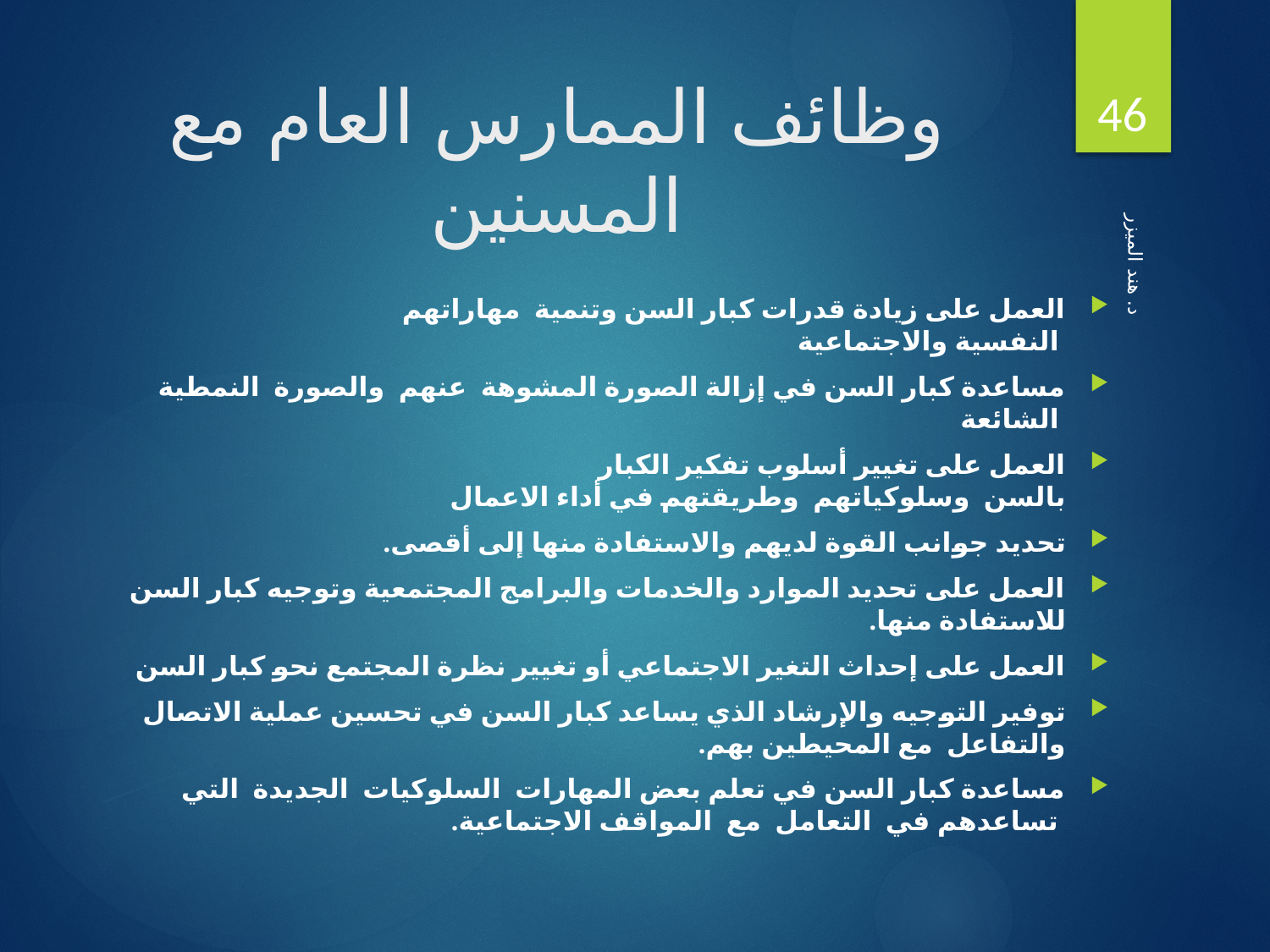

46
# وظائف الممارس العام مع المسنين
العمل على زيادة قدرات كبار السن وتنمية  مهاراتهم  النفسية والاجتماعية
مساعدة كبار السن في إزالة الصورة المشوهة  عنهم  والصورة  النمطية  الشائعة
العمل على تغيير أسلوب تفكير الكبار بالسن  وسلوكياتهم  وطريقتهم في أداء الاعمال
تحديد جوانب القوة لديهم والاستفادة منها إلى أقصى.
العمل على تحديد الموارد والخدمات والبرامج المجتمعية وتوجيه كبار السن للاستفادة منها.
العمل على إحداث التغير الاجتماعي أو تغيير نظرة المجتمع نحو كبار السن
توفير التوجيه والإرشاد الذي يساعد كبار السن في تحسين عملية الاتصال والتفاعل  مع المحيطين بهم.
مساعدة كبار السن في تعلم بعض المهارات  السلوكيات  الجديدة  التي  تساعدهم في  التعامل  مع  المواقف الاجتماعية.

د. هند الميزر